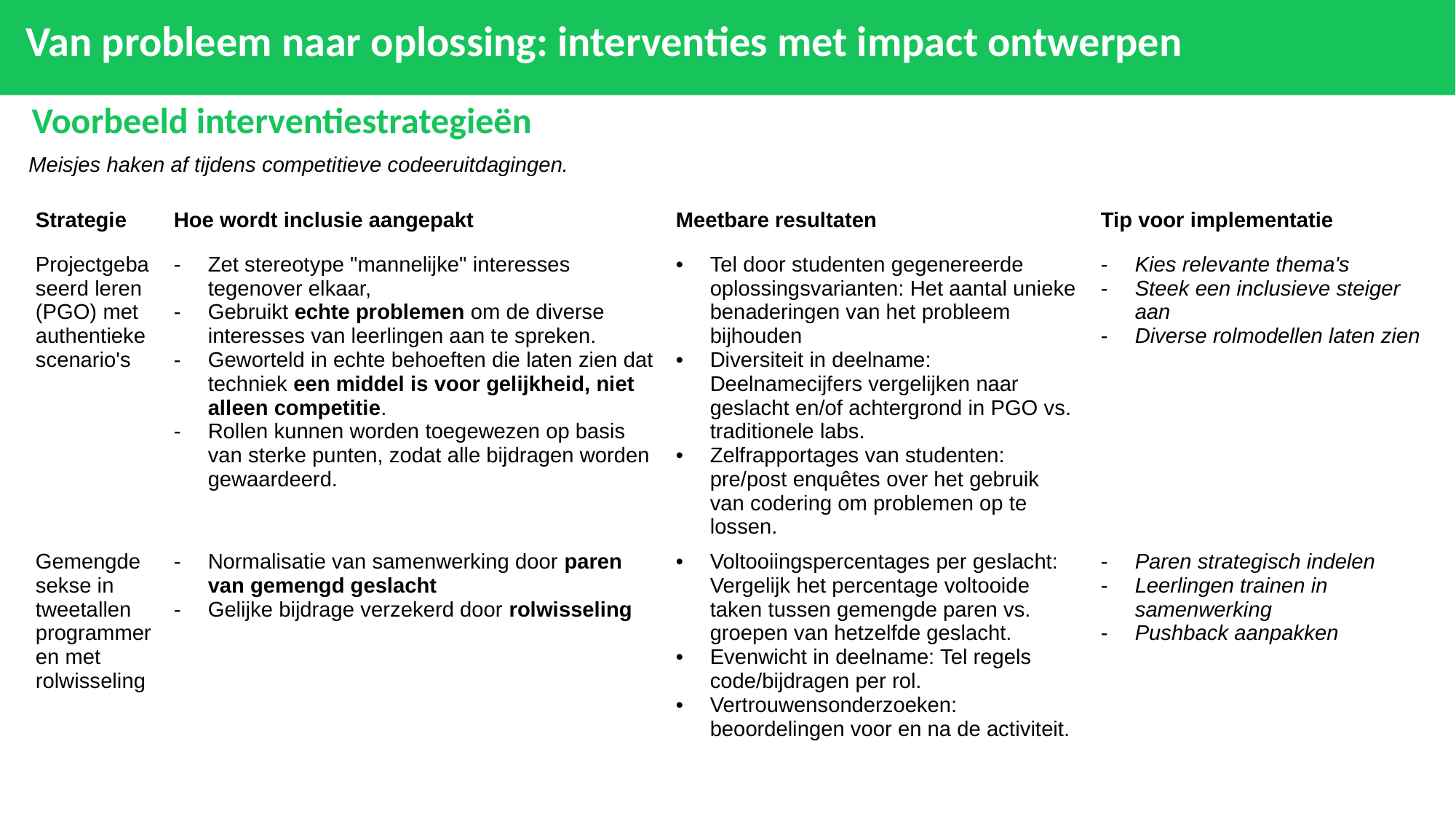

# Van probleem naar oplossing: interventies met impact ontwerpen
Voorbeeld interventiestrategieën
Meisjes haken af tijdens competitieve codeeruitdagingen.

| Strategie | Hoe wordt inclusie aangepakt | Meetbare resultaten | Tip voor implementatie |
| --- | --- | --- | --- |
| Projectgebaseerd leren (PGO) met authentieke scenario's | Zet stereotype "mannelijke" interesses tegenover elkaar, Gebruikt echte problemen om de diverse interesses van leerlingen aan te spreken. Geworteld in echte behoeften die laten zien dat techniek een middel is voor gelijkheid, niet alleen competitie. Rollen kunnen worden toegewezen op basis van sterke punten, zodat alle bijdragen worden gewaardeerd. | Tel door studenten gegenereerde oplossingsvarianten: Het aantal unieke benaderingen van het probleem bijhouden Diversiteit in deelname: Deelnamecijfers vergelijken naar geslacht en/of achtergrond in PGO vs. traditionele labs. Zelfrapportages van studenten: pre/post enquêtes over het gebruik van codering om problemen op te lossen. | Kies relevante thema's Steek een inclusieve steiger aan Diverse rolmodellen laten zien |
| Gemengde sekse in tweetallen programmeren met rolwisseling | Normalisatie van samenwerking door paren van gemengd geslacht Gelijke bijdrage verzekerd door rolwisseling | Voltooiingspercentages per geslacht: Vergelijk het percentage voltooide taken tussen gemengde paren vs. groepen van hetzelfde geslacht. Evenwicht in deelname: Tel regels code/bijdragen per rol. Vertrouwensonderzoeken: beoordelingen voor en na de activiteit. | Paren strategisch indelen Leerlingen trainen in samenwerking Pushback aanpakken |